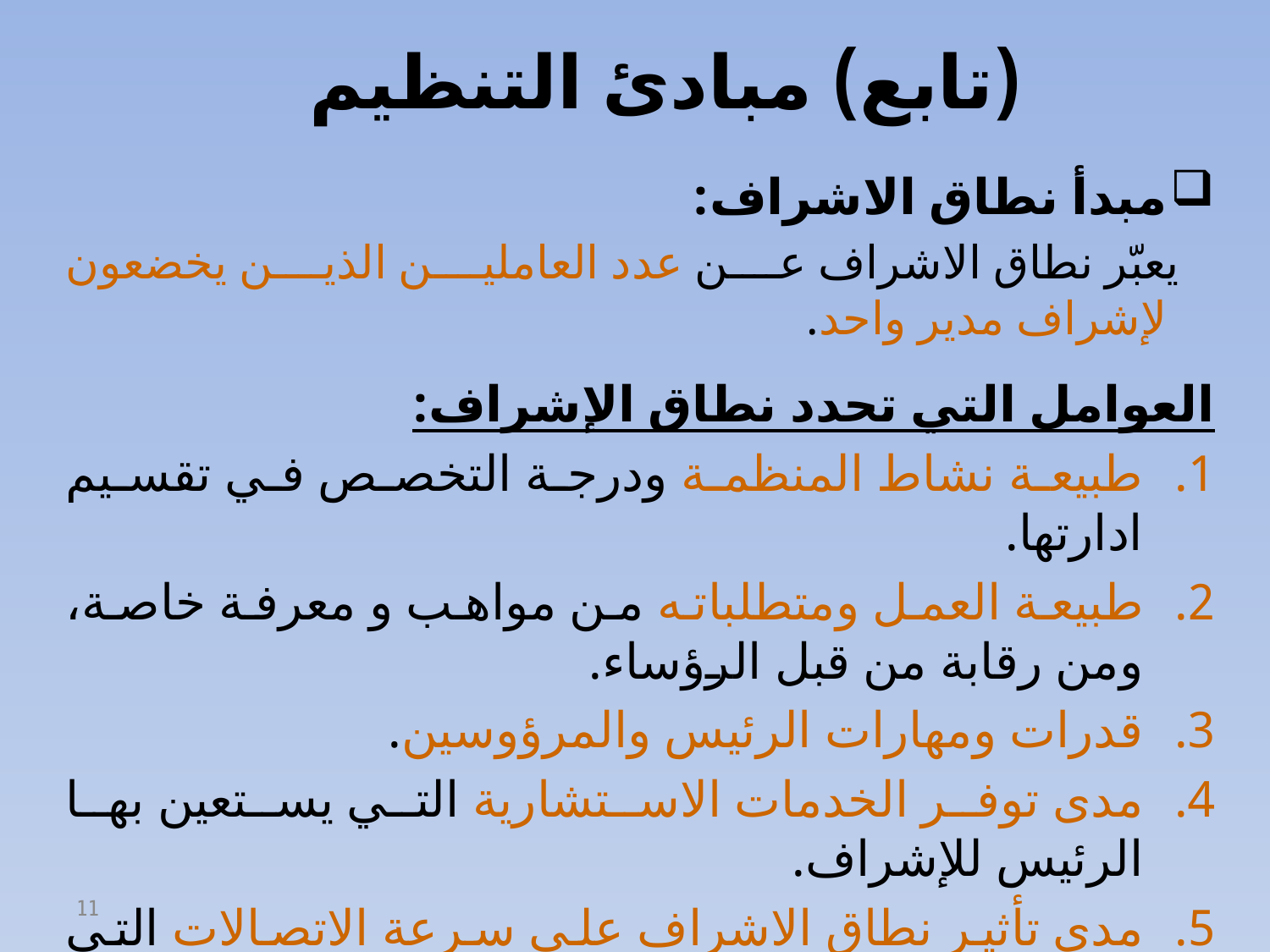

(تابع) مبادئ التنظيم
#
مبدأ نطاق الاشراف:
   يعبّر نطاق الاشراف عن عدد العاملين الذين يخضعون لإشراف مدير واحد.

العوامل التي تحدد نطاق الإشراف:
طبيعة نشاط المنظمة ودرجة التخصص في تقسيم ادارتها.
طبيعة العمل ومتطلباته من مواهب و معرفة خاصة، ومن رقابة من قبل الرؤساء.
قدرات ومهارات الرئيس والمرؤوسين.
مدى توفر الخدمات الاستشارية التي يستعين بها الرئيس للإشراف.
مدى تأثير نطاق الاشراف على سرعة الاتصالات التي تزيد بزيادته.
التكاليف التي تزيد كلما قل نطاق الاشراف.
11